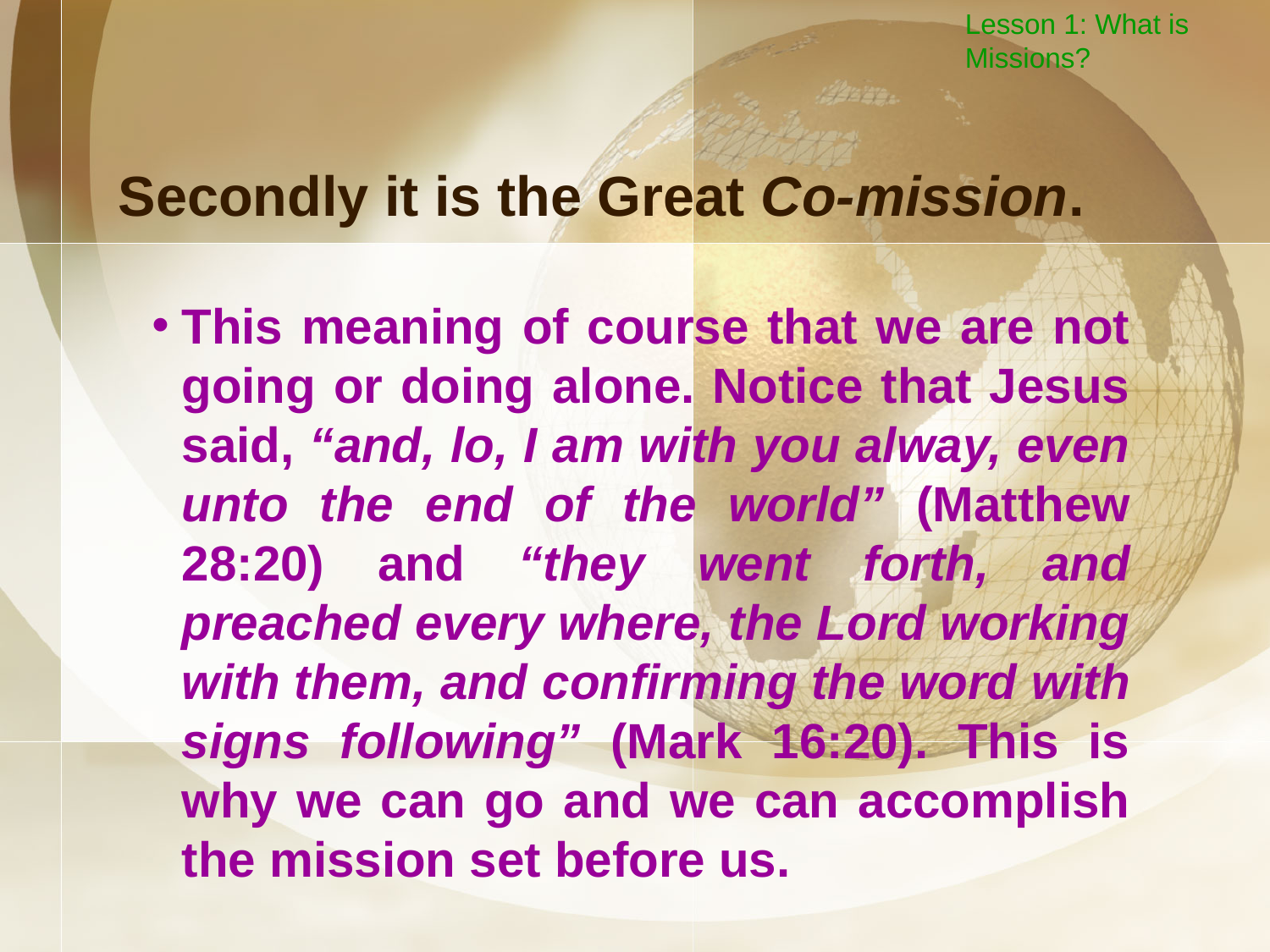

Lesson 1: What is Missions?
Secondly it is the Great Co-mission.

This meaning of course that we are not going or doing alone. Notice that Jesus said, “and, lo, I am with you alway, even unto the end of the world” (Matthew 28:20) and “they went forth, and preached every where, the Lord working with them, and confirming the word with signs following” (Mark 16:20). This is why we can go and we can accomplish the mission set before us.